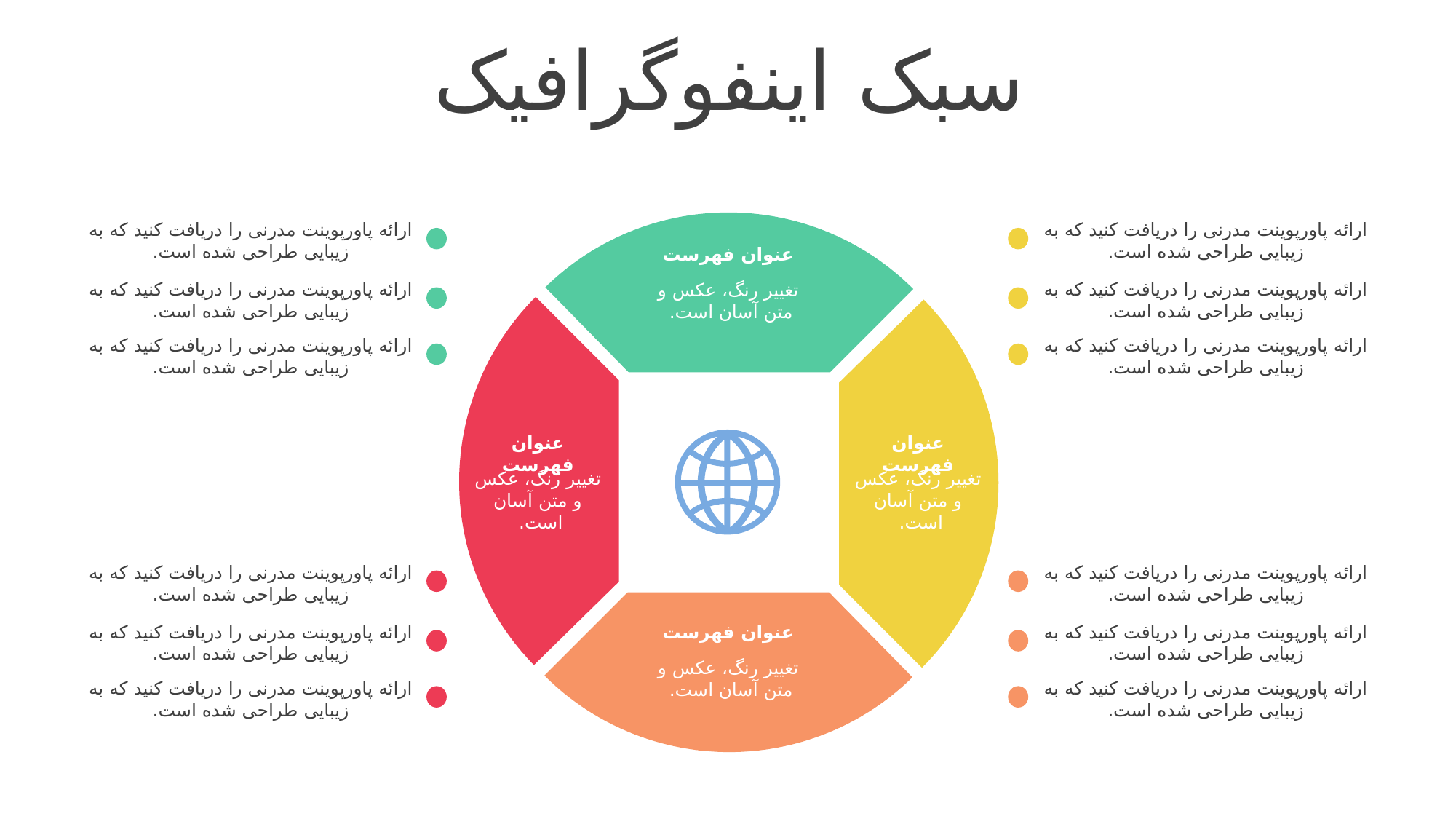

سبک اینفوگرافیک
ارائه پاورپوینت مدرنی را دریافت کنید که به زیبایی طراحی شده است.

ارائه پاورپوینت مدرنی را دریافت کنید که به زیبایی طراحی شده است.

ارائه پاورپوینت مدرنی را دریافت کنید که به زیبایی طراحی شده است.

ارائه پاورپوینت مدرنی را دریافت کنید که به زیبایی طراحی شده است.

ارائه پاورپوینت مدرنی را دریافت کنید که به زیبایی طراحی شده است.

ارائه پاورپوینت مدرنی را دریافت کنید که به زیبایی طراحی شده است.

عنوان فهرست
تغییر رنگ، عکس و متن آسان است.
عنوان فهرست
تغییر رنگ، عکس و متن آسان است.
عنوان فهرست
تغییر رنگ، عکس و متن آسان است.

ارائه پاورپوینت مدرنی را دریافت کنید که به زیبایی طراحی شده است.

ارائه پاورپوینت مدرنی را دریافت کنید که به زیبایی طراحی شده است.

ارائه پاورپوینت مدرنی را دریافت کنید که به زیبایی طراحی شده است.

ارائه پاورپوینت مدرنی را دریافت کنید که به زیبایی طراحی شده است.

ارائه پاورپوینت مدرنی را دریافت کنید که به زیبایی طراحی شده است.

ارائه پاورپوینت مدرنی را دریافت کنید که به زیبایی طراحی شده است.

عنوان فهرست
تغییر رنگ، عکس و متن آسان است.